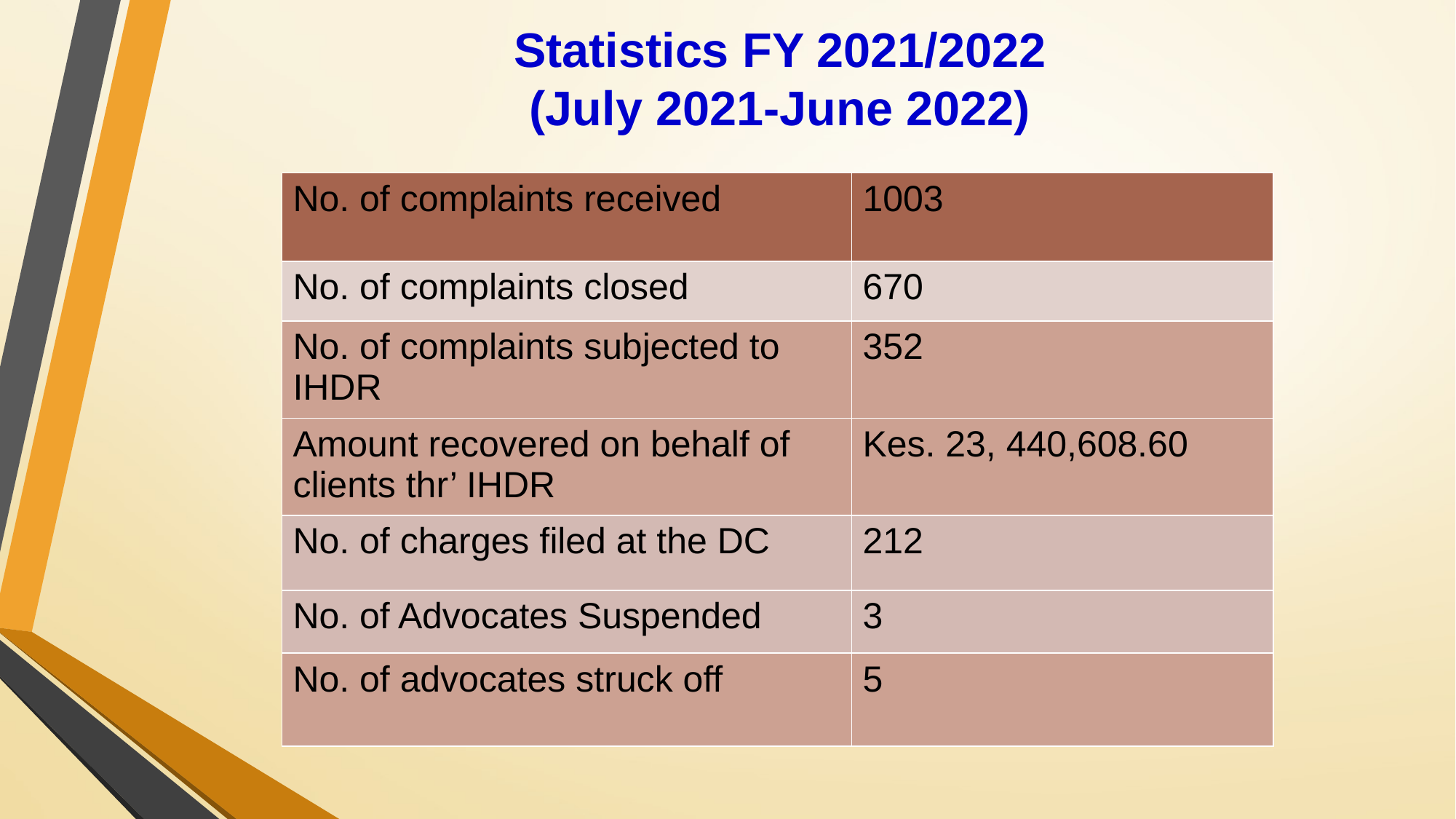

# Statistics FY 2021/2022 (July 2021-June 2022)
| No. of complaints received | 1003 |
| --- | --- |
| No. of complaints closed | 670 |
| No. of complaints subjected to IHDR | 352 |
| Amount recovered on behalf of clients thr’ IHDR | Kes. 23, 440,608.60 |
| No. of charges filed at the DC | 212 |
| No. of Advocates Suspended | 3 |
| No. of advocates struck off | 5 |